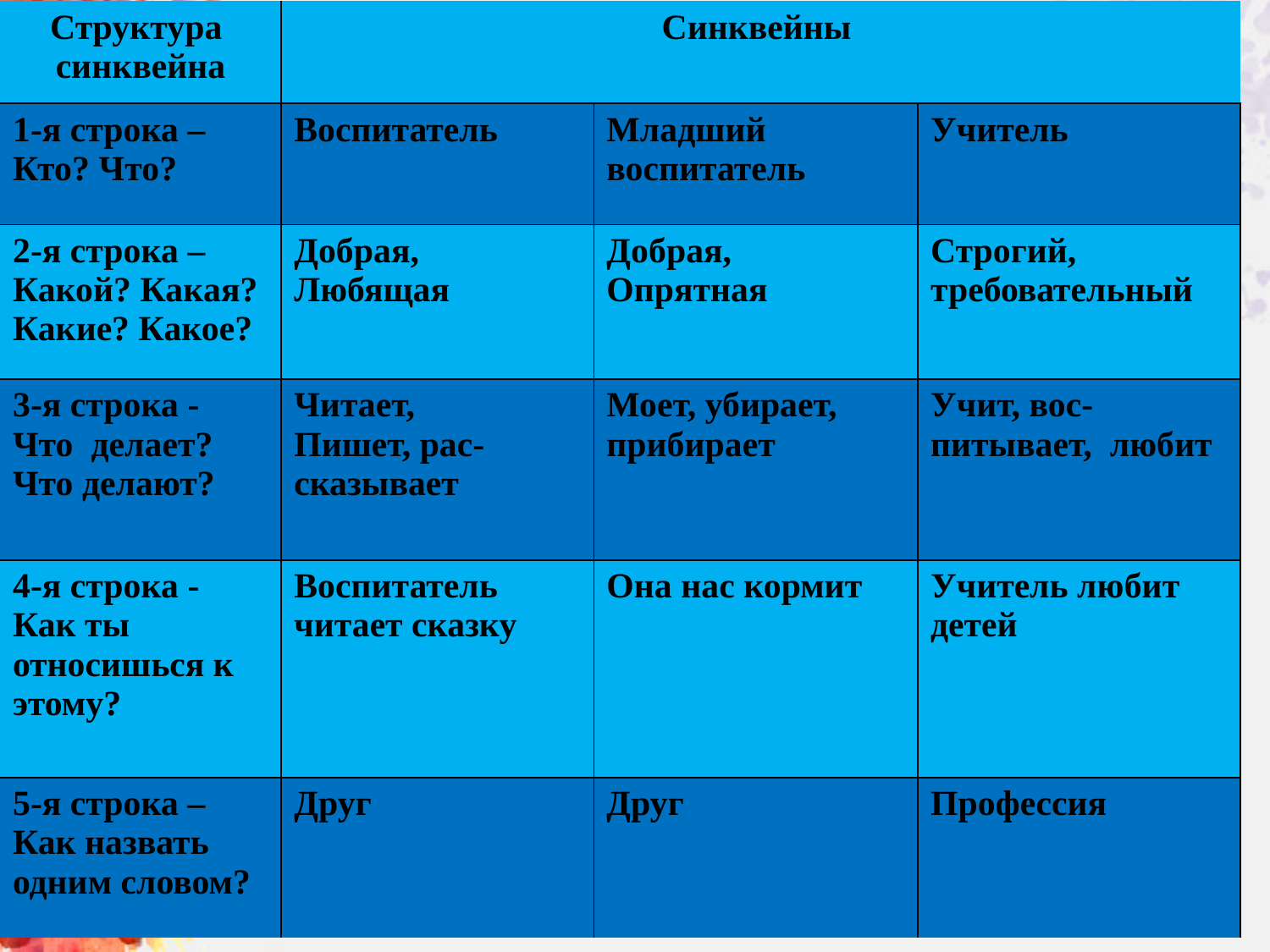

# Примеры синквейнов о профессиях, которые составили дети
| Структура синквейна | Синквейны |  |  |
| --- | --- | --- | --- |
| 1-я строка – Кто? Что? | Воспитатель | Младший воспитатель | Учитель |
| 2-я строка – Какой? Какая? Какие? Какое? | Добрая, Любящая | Добрая, Опрятная | Строгий, требовательный |
| 3-я строка - Что делает? Что делают? | Читает, Пишет, рас- сказывает | Моет, убирает, прибирает | Учит, вос-питывает, любит |
| 4-я строка - Как ты относишься к этому? | Воспитатель читает сказку | Она нас кормит | Учитель любит детей |
| 5-я строка – Как назвать одним словом? | Друг | Друг | Профессия |